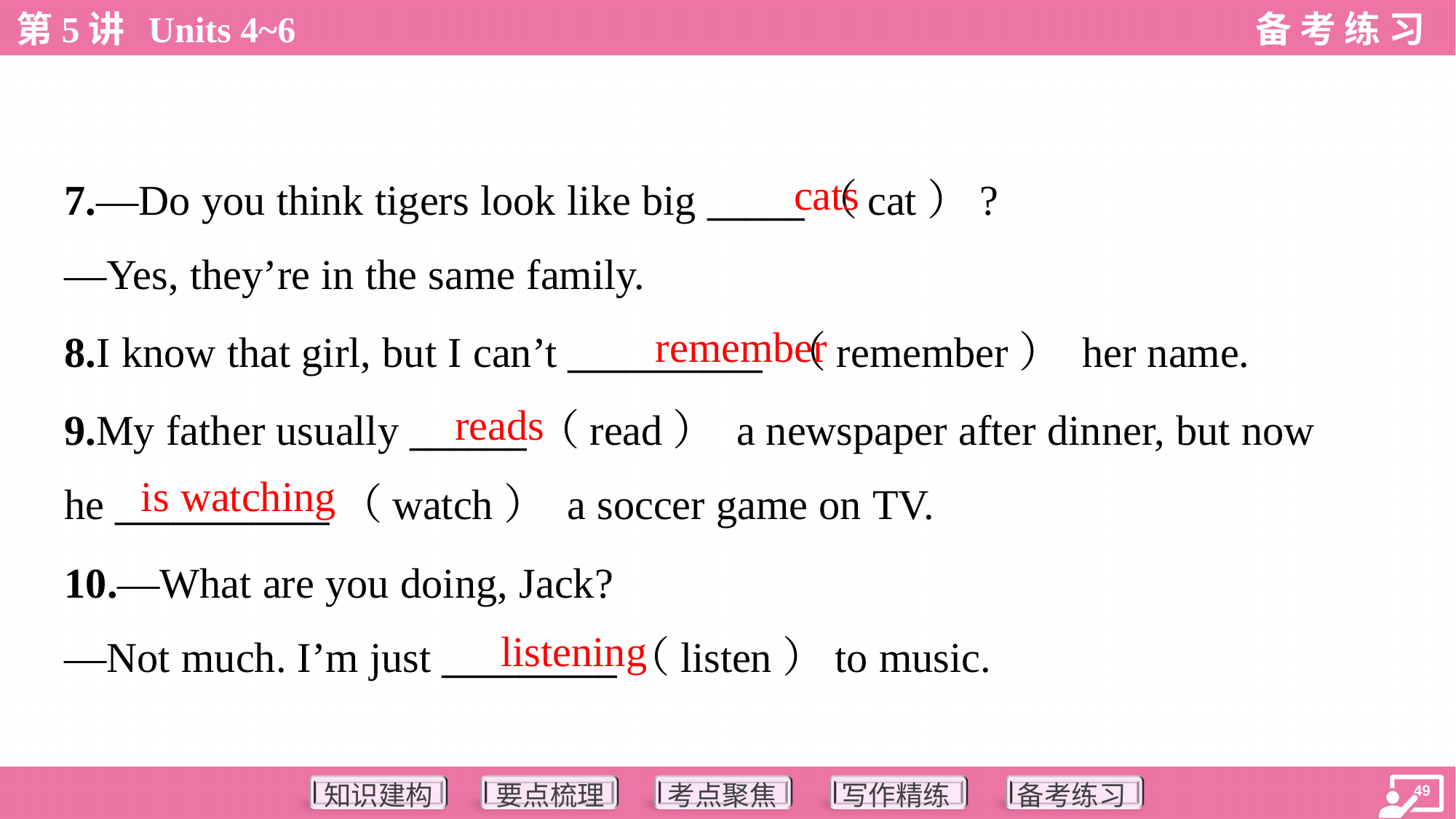

cats
7.—Do you think tigers look like big _____（cat）?
—Yes, they’re in the same family.
remember
8.I know that girl, but I can’t __________ （remember） her name.
9.My father usually ______（read） a newspaper after dinner, but now
he ___________（watch） a soccer game on TV.
reads
is watching
10.—What are you doing, Jack?
—Not much. I’m just _________（listen）to music.
listening